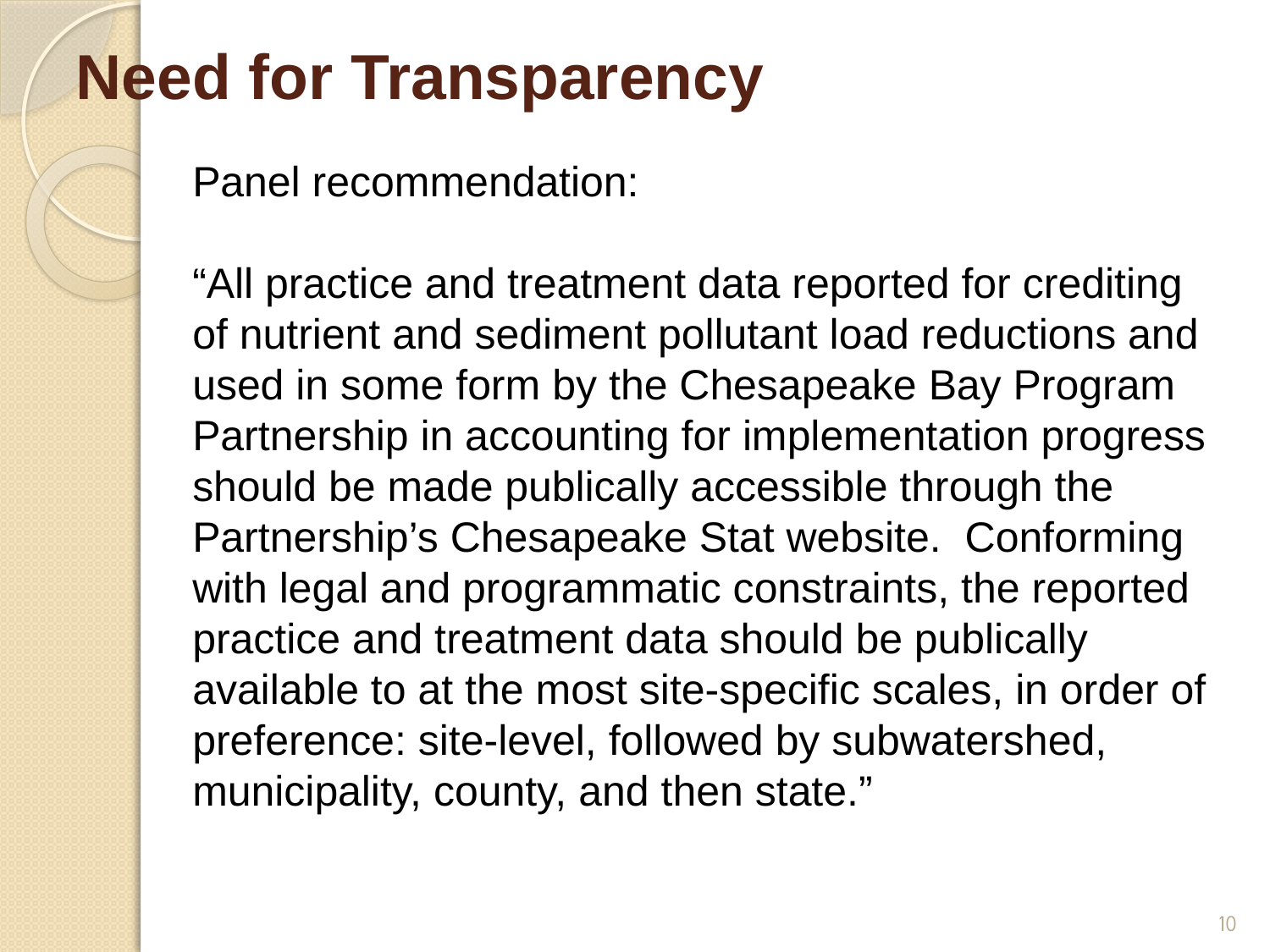

# Need for Transparency
Panel recommendation:

“All practice and treatment data reported for crediting of nutrient and sediment pollutant load reductions and used in some form by the Chesapeake Bay Program Partnership in accounting for implementation progress should be made publically accessible through the Partnership’s Chesapeake Stat website.  Conforming with legal and programmatic constraints, the reported practice and treatment data should be publically available to at the most site-specific scales, in order of preference: site-level, followed by subwatershed, municipality, county, and then state.”
10